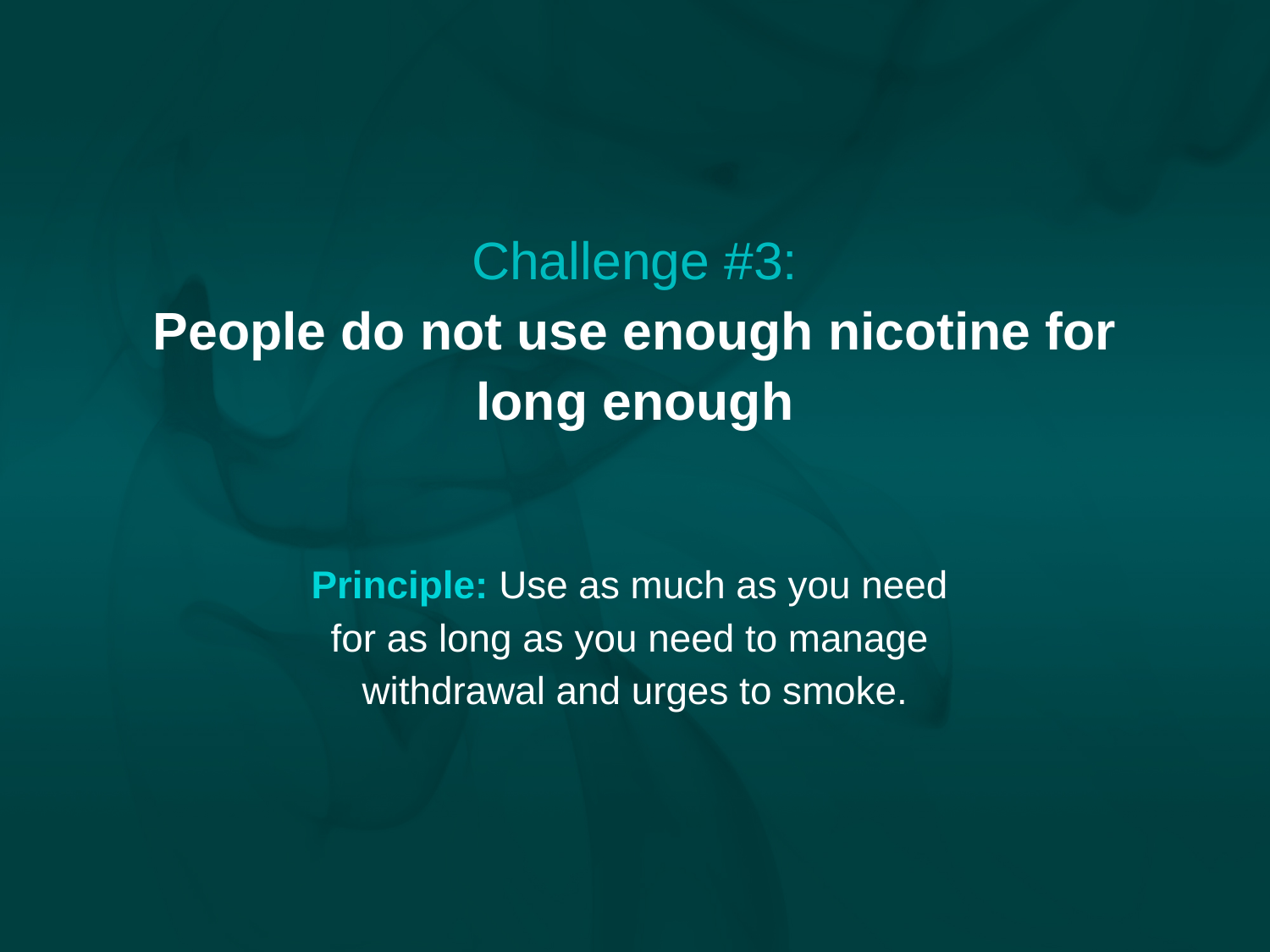

Challenge #3:
People do not use enough nicotine for long enough

Principle: Use as much as you need
for as long as you need to manage
withdrawal and urges to smoke.